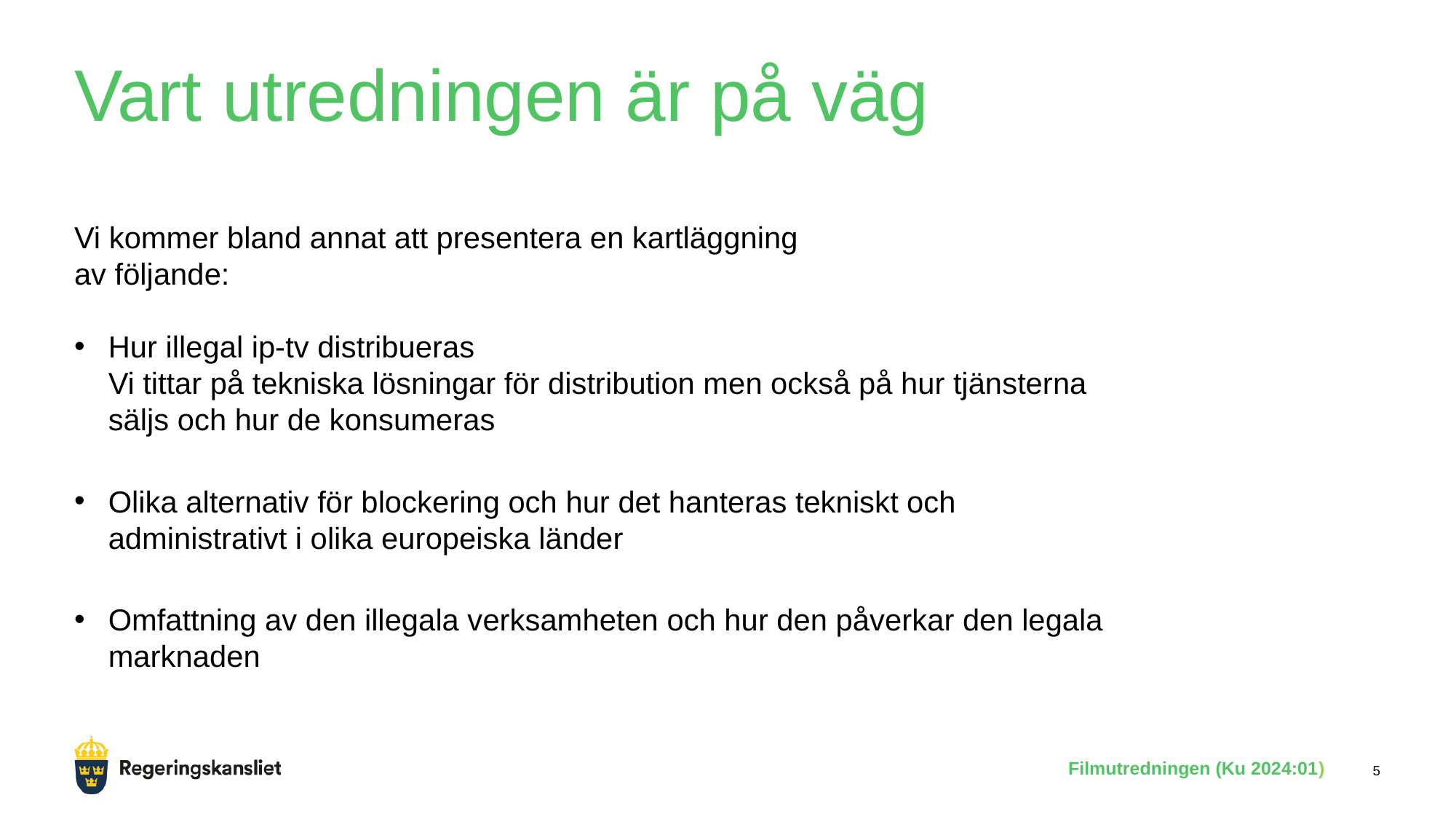

# Vart utredningen är på väg
Vi kommer bland annat att presentera en kartläggning
av följande:

Hur illegal ip-tv distribueras
Vi tittar på tekniska lösningar för distribution men också på hur tjänsterna säljs och hur de konsumeras
Olika alternativ för blockering och hur det hanteras tekniskt och administrativt i olika europeiska länder
Omfattning av den illegala verksamheten och hur den påverkar den legala marknaden

Filmutredningen (Ku 2024:01)
5